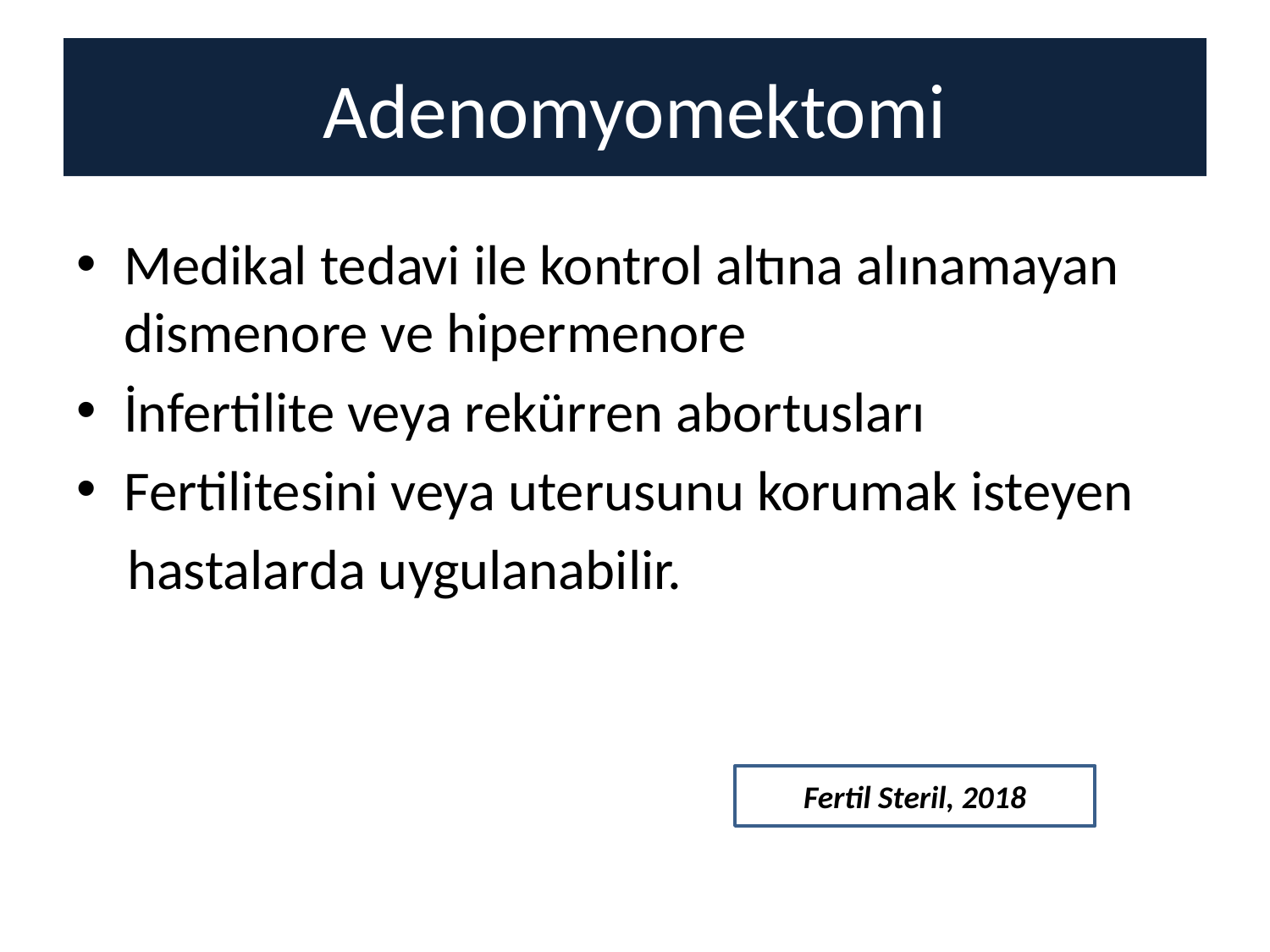

# Adenomyomektomi
Medikal tedavi ile kontrol altına alınamayan dismenore ve hipermenore
İnfertilite veya rekürren abortusları
Fertilitesini veya uterusunu korumak isteyen
    hastalarda uygulanabilir.
Fertil Steril, 2018